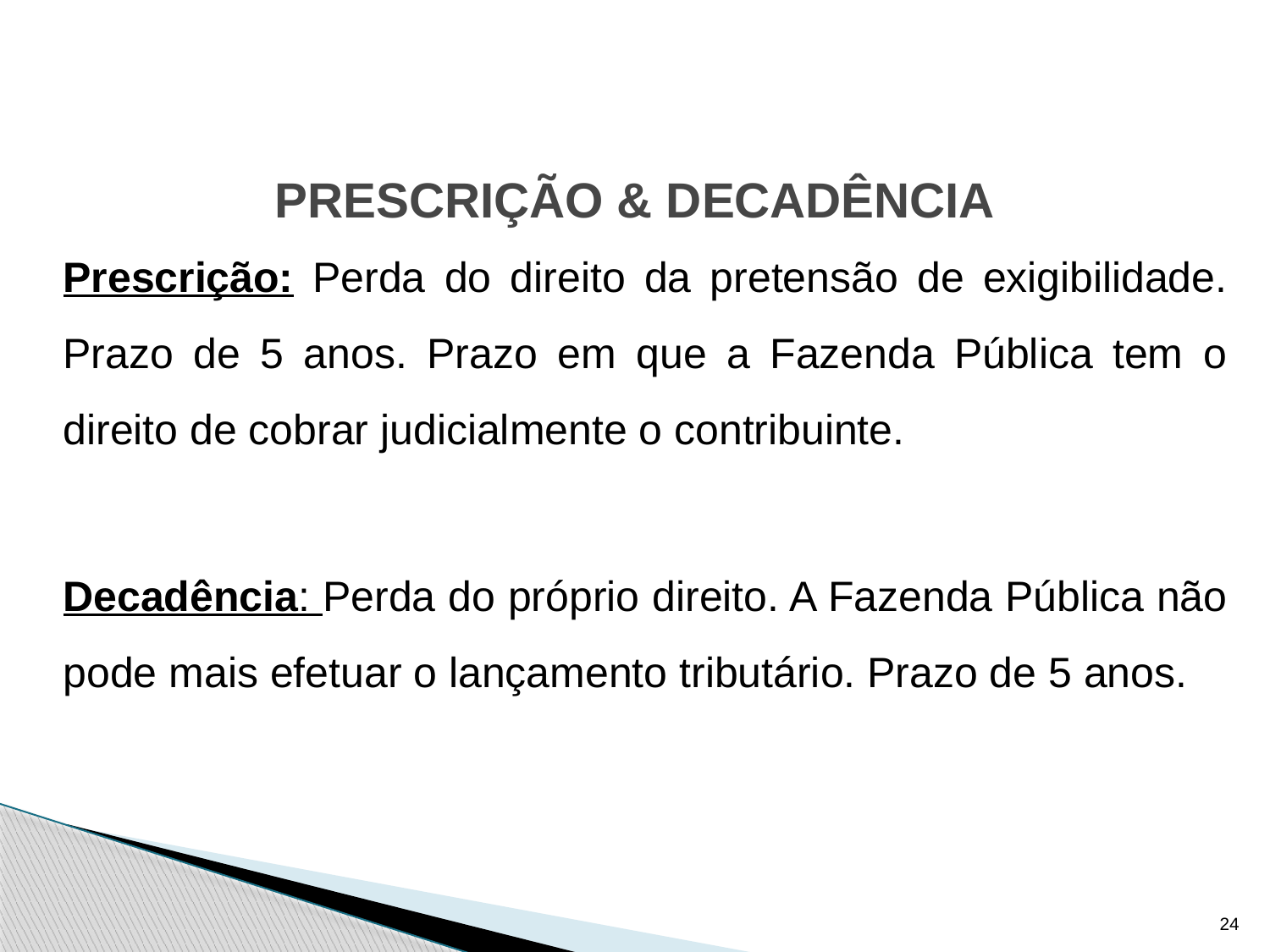

# PRESCRIÇÃO & DECADÊNCIA
	Prescrição: Perda do direito da pretensão de exigibilidade. Prazo de 5 anos. Prazo em que a Fazenda Pública tem o direito de cobrar judicialmente o contribuinte.

	Decadência: Perda do próprio direito. A Fazenda Pública não pode mais efetuar o lançamento tributário. Prazo de 5 anos.

24